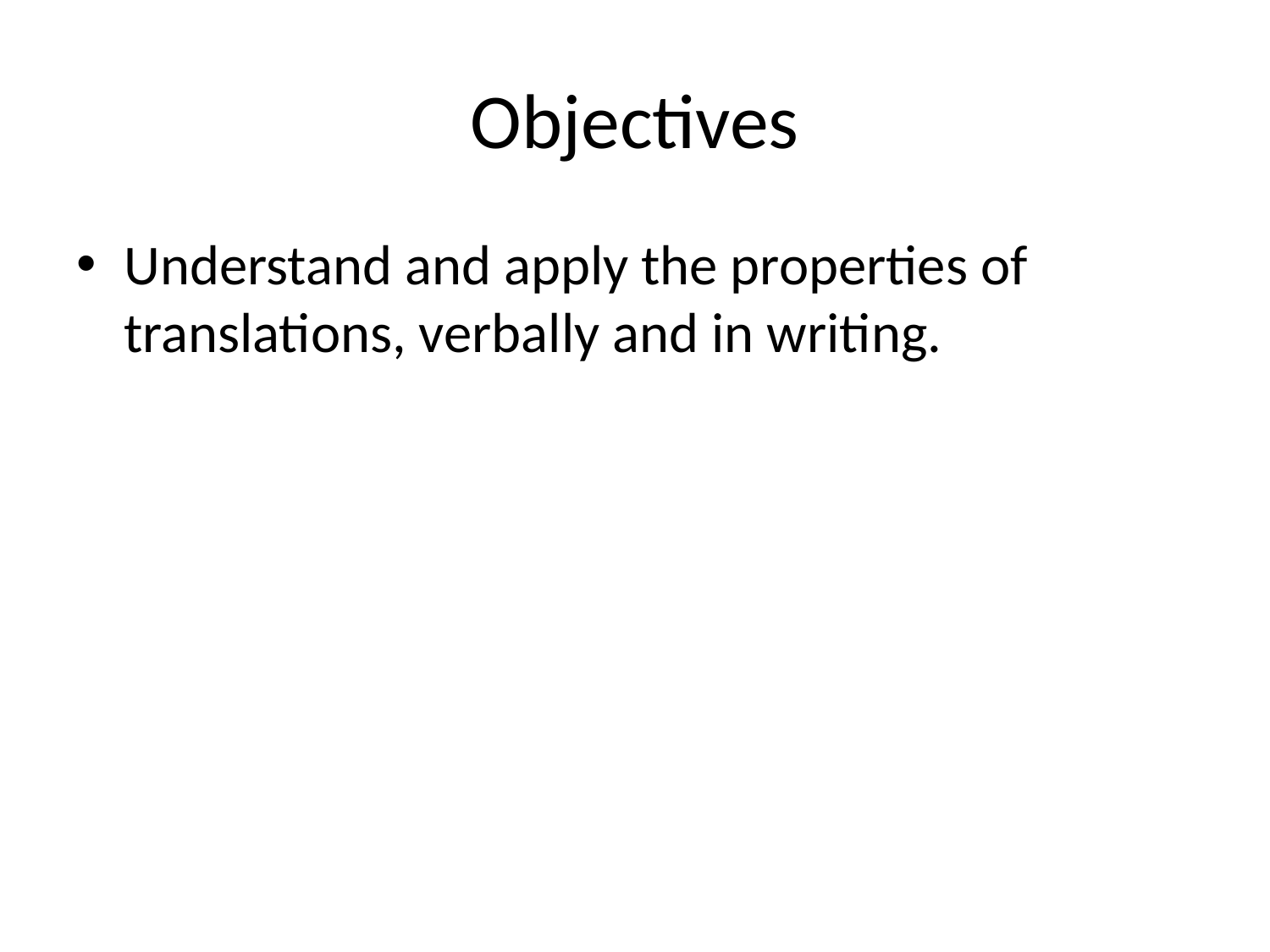

# Objectives
Understand and apply the properties of translations, verbally and in writing.